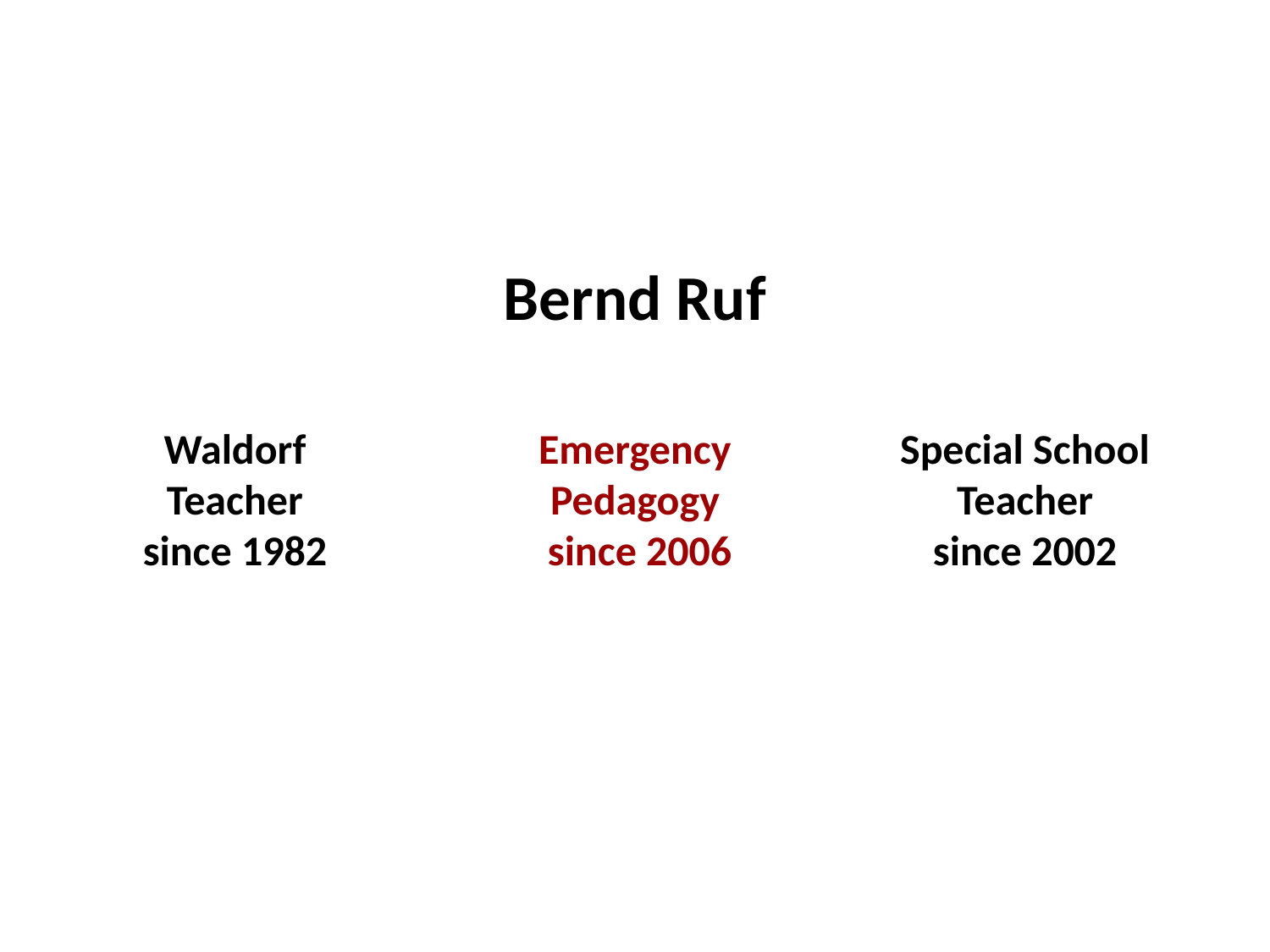

Bernd Ruf

Waldorf
Teacher
since 1982
Special School Teacher
since 2002
Emergency Pedagogy
 since 2006